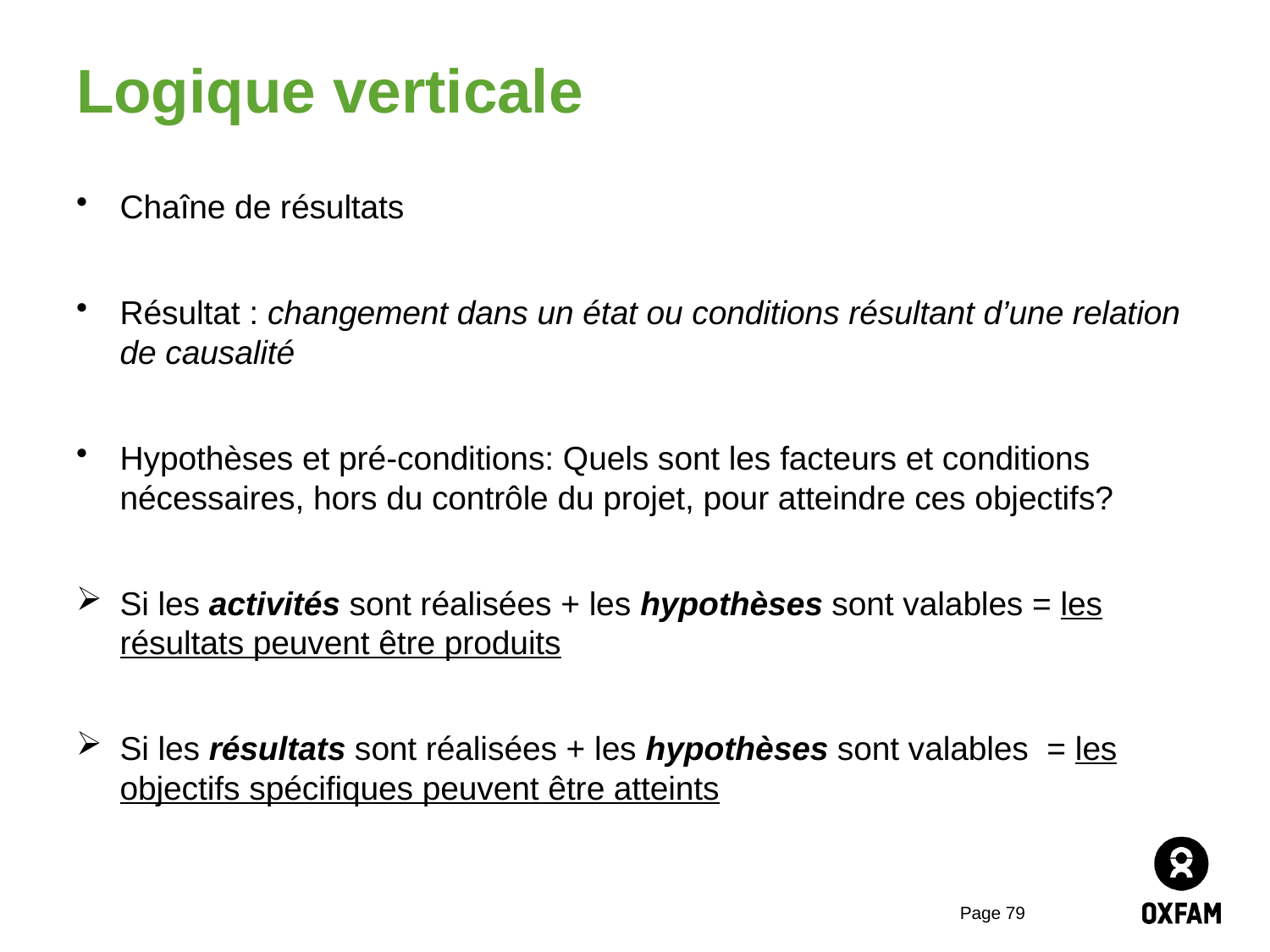

# Logique verticale
Chaîne de résultats

Résultat : changement dans un état ou conditions résultant d’une relation de causalité

Hypothèses et pré-conditions: Quels sont les facteurs et conditions nécessaires, hors du contrôle du projet, pour atteindre ces objectifs?

Si les activités sont réalisées + les hypothèses sont valables = les résultats peuvent être produits

Si les résultats sont réalisées + les hypothèses sont valables  = les objectifs spécifiques peuvent être atteints